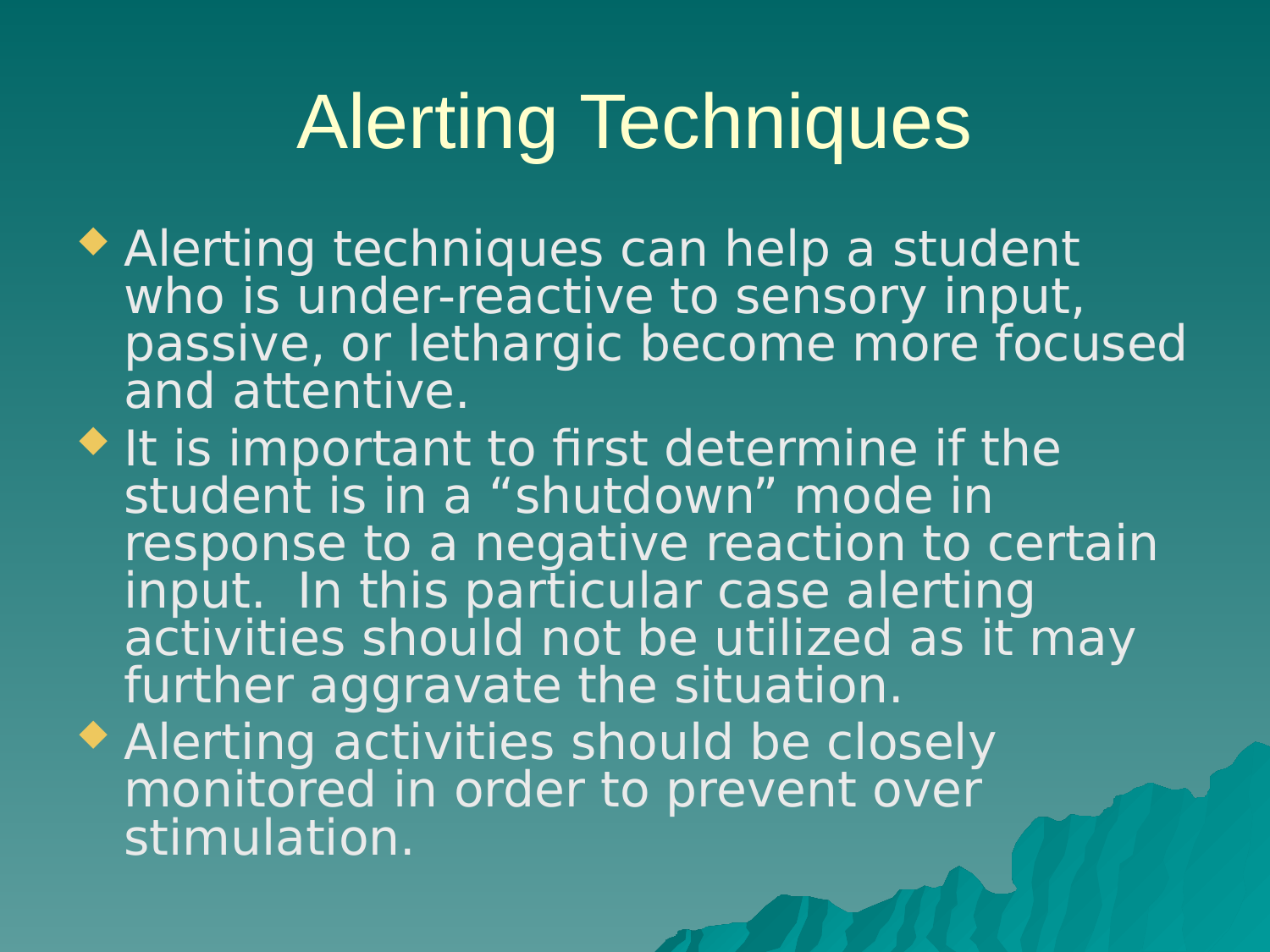

# Alerting Techniques
Alerting techniques can help a student who is under-reactive to sensory input, passive, or lethargic become more focused and attentive.
It is important to first determine if the student is in a “shutdown” mode in response to a negative reaction to certain input.  In this particular case alerting activities should not be utilized as it may further aggravate the situation.
Alerting activities should be closely monitored in order to prevent over stimulation.